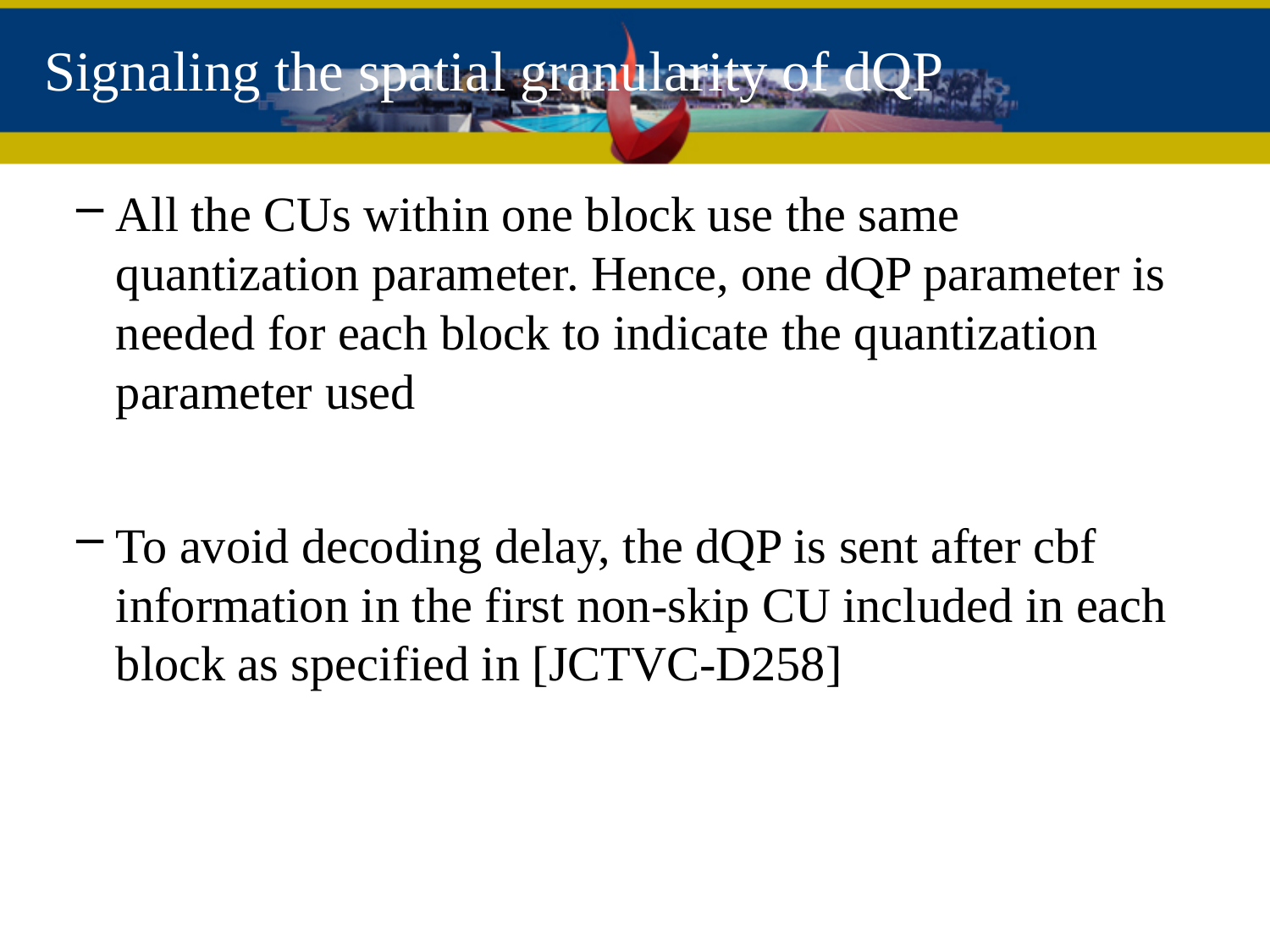

# Signaling the spatial granularity of dQP
All the CUs within one block use the same quantization parameter. Hence, one dQP parameter is needed for each block to indicate the quantization parameter used

To avoid decoding delay, the dQP is sent after cbf information in the first non-skip CU included in each block as specified in [JCTVC-D258]